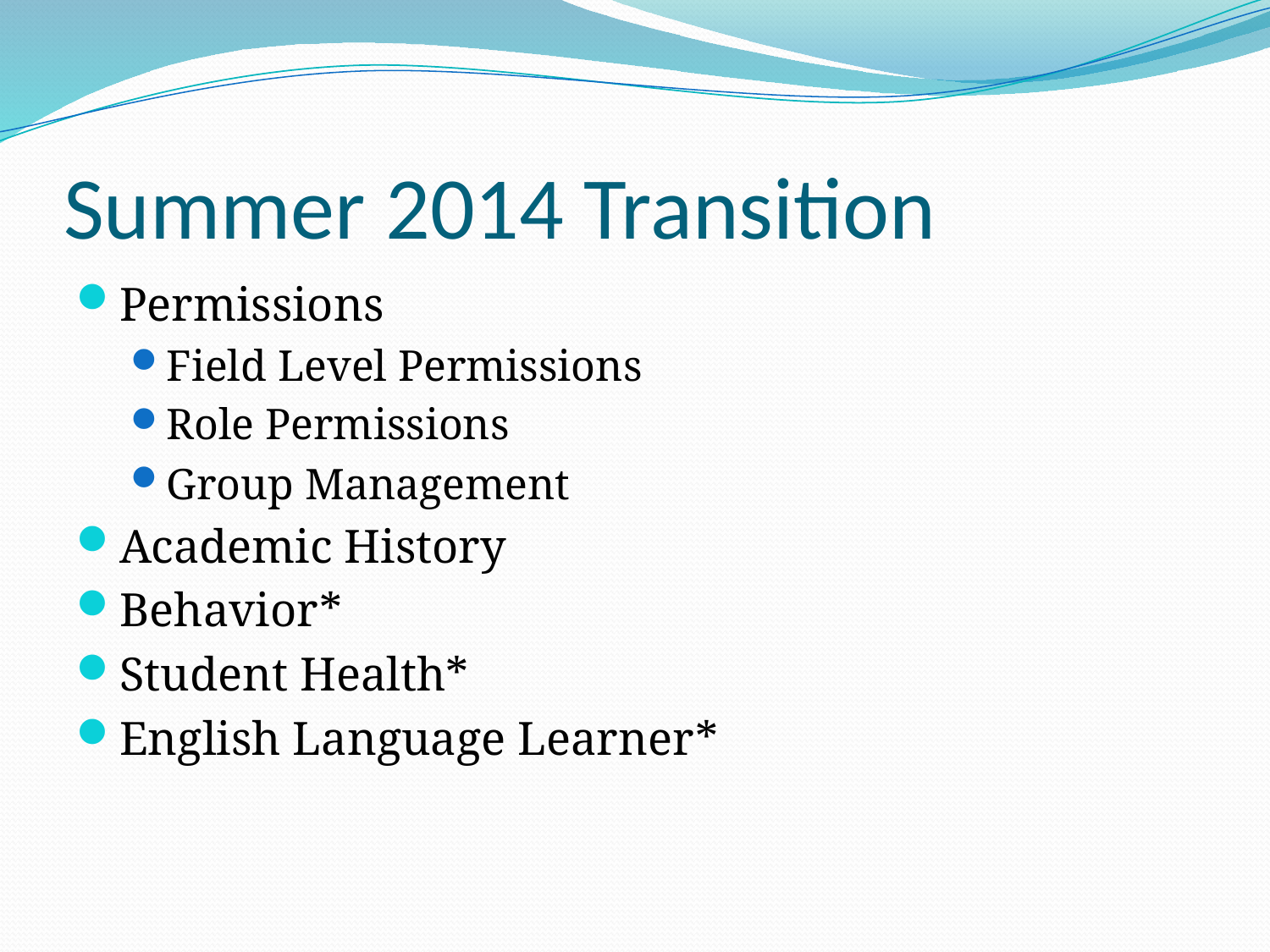

# Summer 2014 Transition
Permissions
Field Level Permissions
Role Permissions
Group Management
Academic History
Behavior*
Student Health*
English Language Learner*